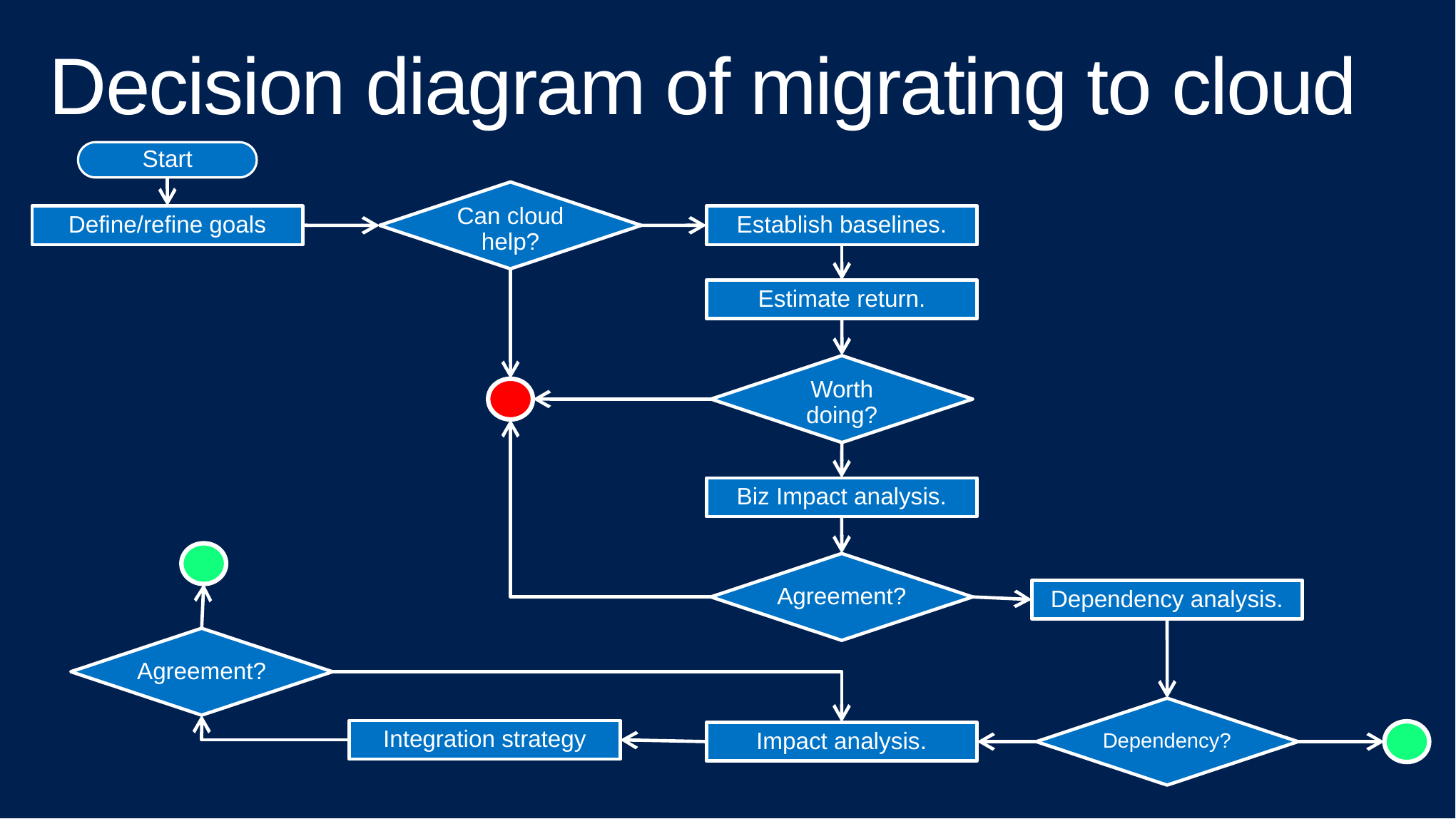

# Decision diagram of migrating to cloud
Start
Can cloud help?
Define/refine goals
Establish baselines.
Estimate return.
Worth doing?

Biz Impact analysis.

Agreement?
Dependency analysis.
Agreement?
Dependency?
Integration strategy

Impact analysis.